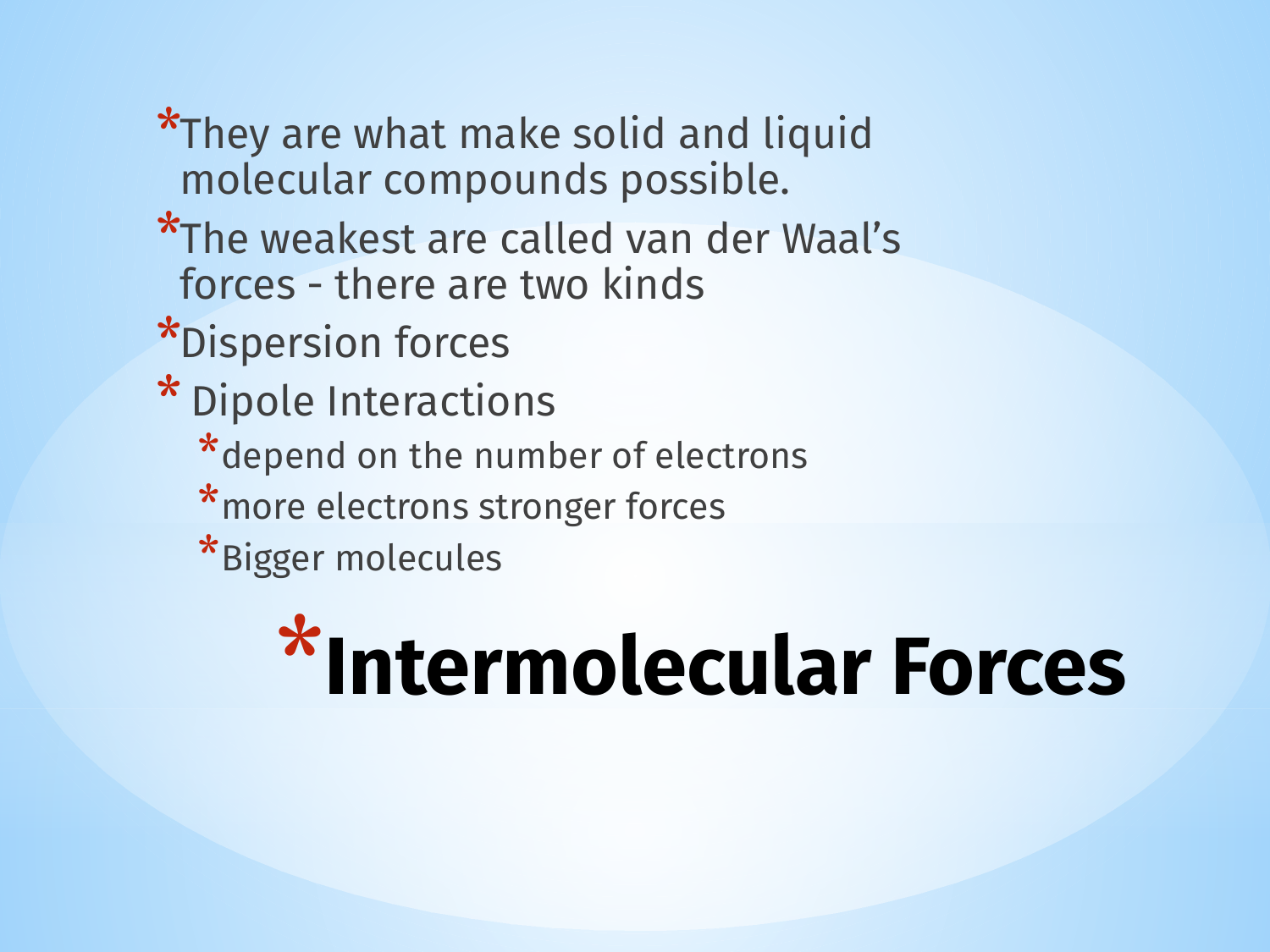

They are what make solid and liquid molecular compounds possible.
The weakest are called van der Waal’s forces - there are two kinds
Dispersion forces
 Dipole Interactions
depend on the number of electrons
more electrons stronger forces
Bigger molecules
# Intermolecular Forces